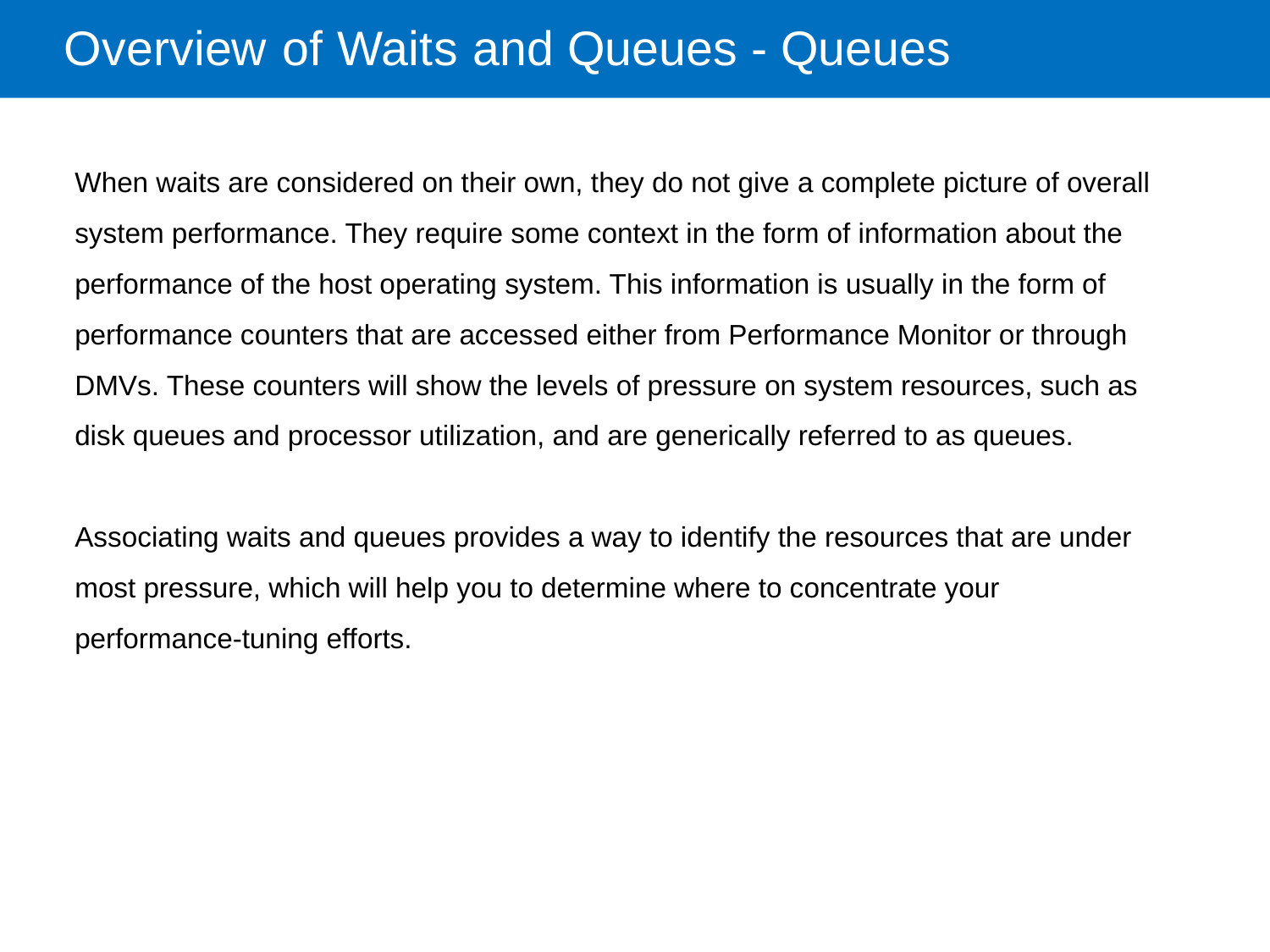

# Overview of Waits and Queues - Queues
When waits are considered on their own, they do not give a complete picture of overall system performance. They require some context in the form of information about the performance of the host operating system. This information is usually in the form of performance counters that are accessed either from Performance Monitor or through DMVs. These counters will show the levels of pressure on system resources, such as disk queues and processor utilization, and are generically referred to as queues.

Associating waits and queues provides a way to identify the resources that are under most pressure, which will help you to determine where to concentrate your performance-tuning efforts.